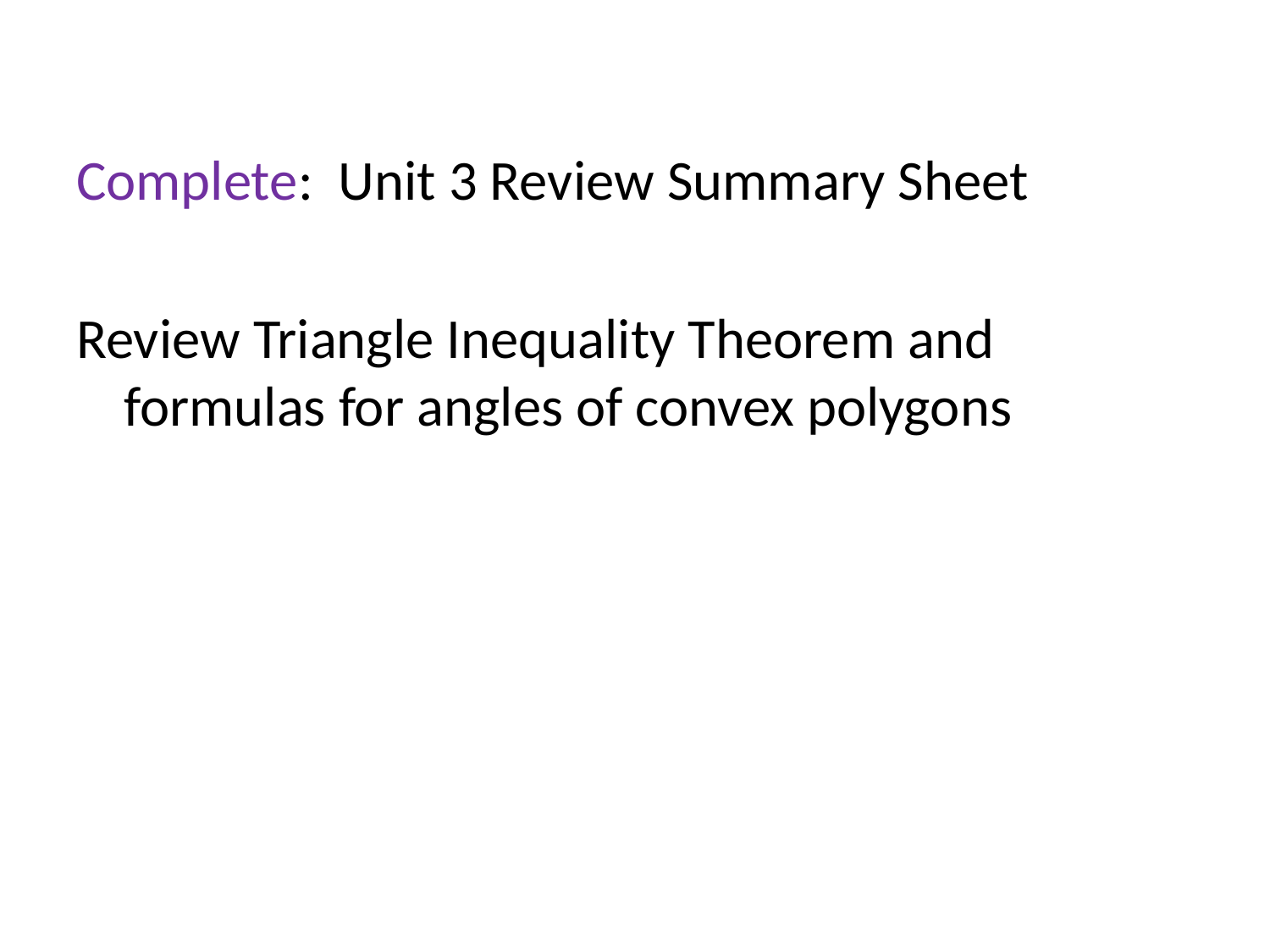

#
Complete:  Unit 3 Review Summary Sheet

Review Triangle Inequality Theorem and formulas for angles of convex polygons